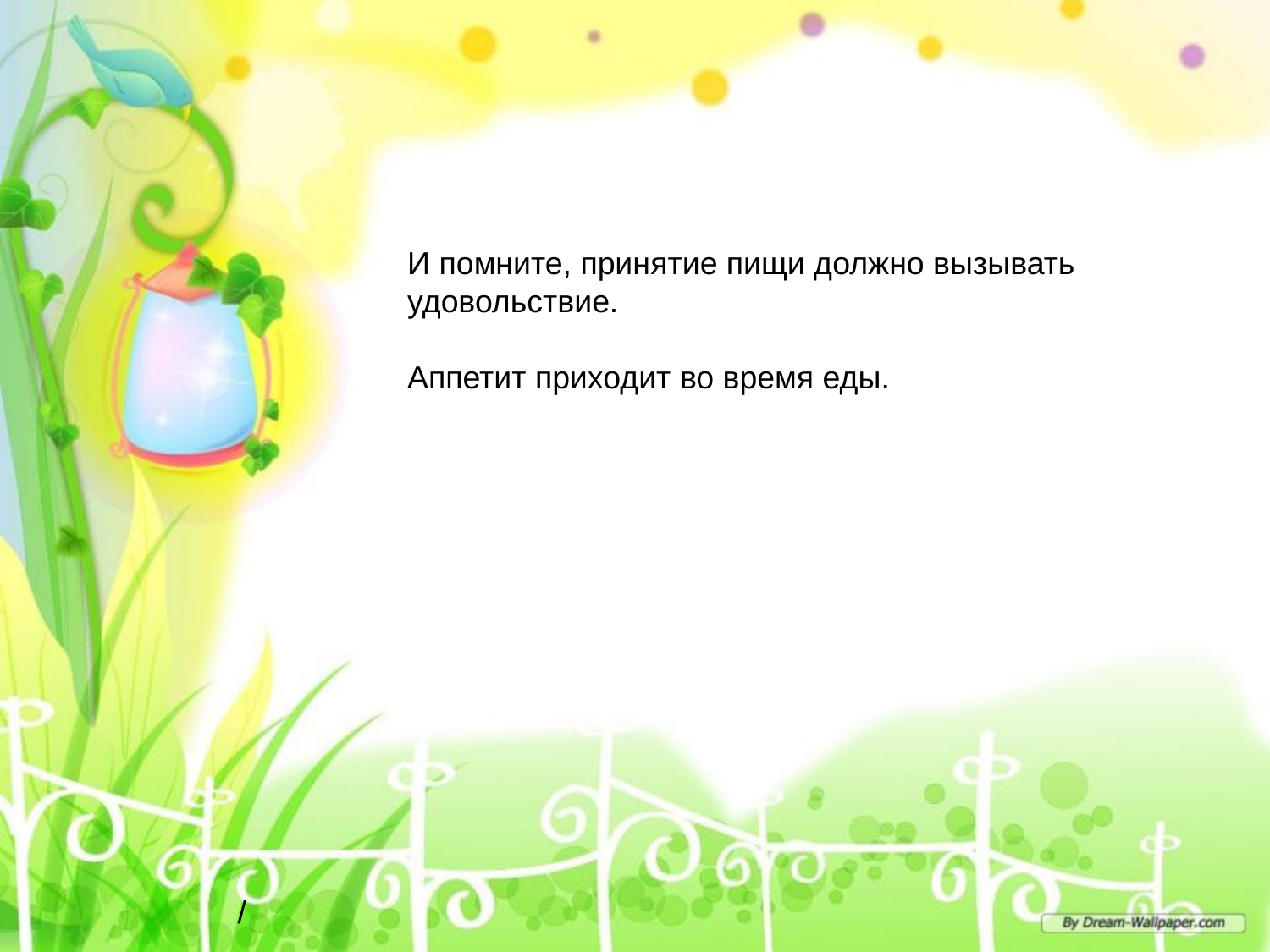

И помните, принятие пищи должно вызывать удовольствие.
Аппетит приходит во время еды.
/